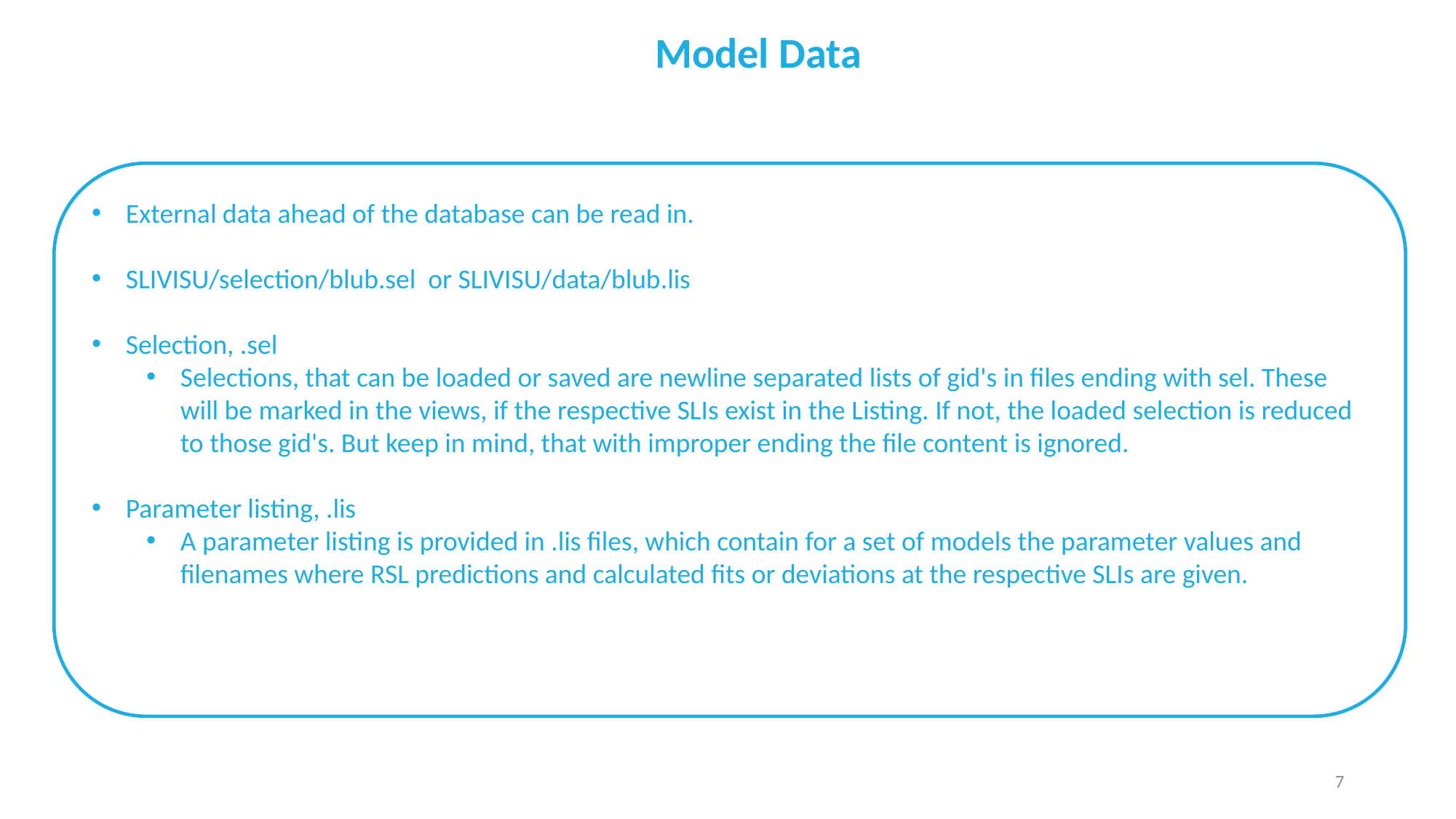

Model Data

External data ahead of the database can be read in.

SLIVISU/selection/blub.sel  or SLIVISU/data/blub.lis

Selection, .sel
Selections, that can be loaded or saved are newline separated lists of gid's in files ending with sel. These will be marked in the views, if the respective SLIs exist in the Listing. If not, the loaded selection is reduced to those gid's. But keep in mind, that with improper ending the file content is ignored.

Parameter listing, .lis
A parameter listing is provided in .lis files, which contain for a set of models the parameter values and filenames where RSL predictions and calculated fits or deviations at the respective SLIs are given.
7